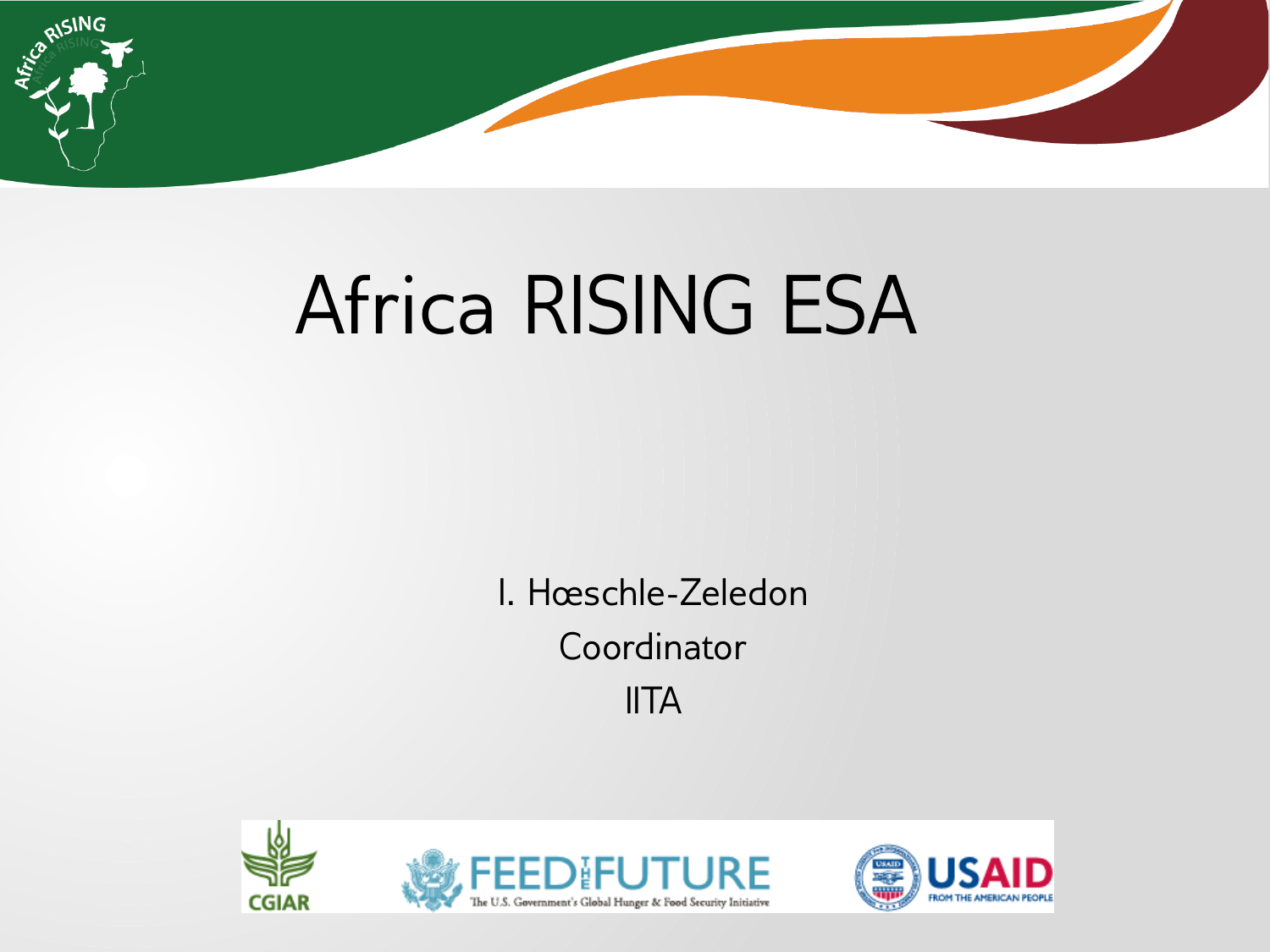

Africa RISING ESA
I. Hoeschle-Zeledon
Coordinator
IITA